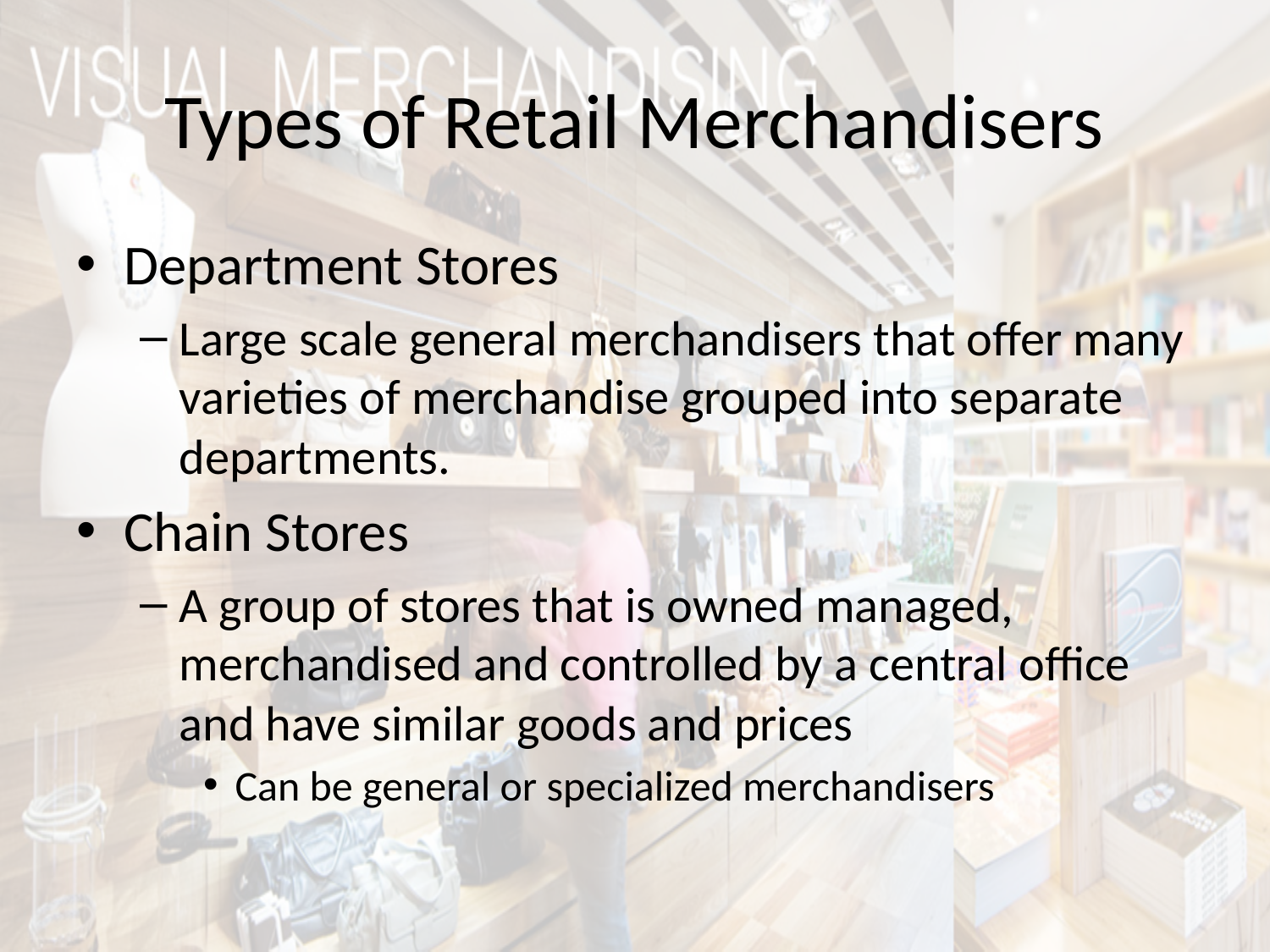

# Types of Retail Merchandisers
Department Stores
Large scale general merchandisers that offer many varieties of merchandise grouped into separate departments.
Chain Stores
A group of stores that is owned managed, merchandised and controlled by a central office and have similar goods and prices
Can be general or specialized merchandisers